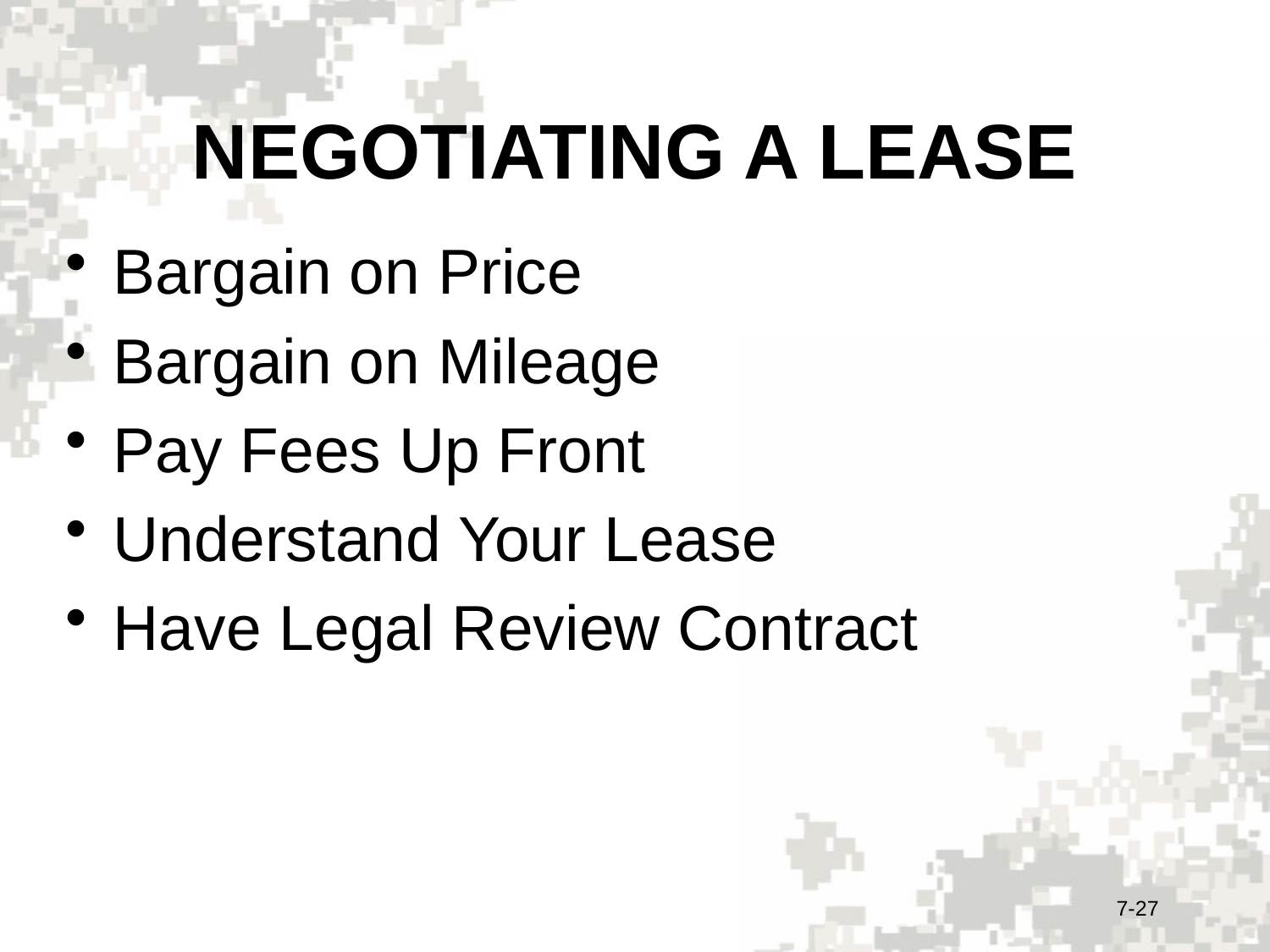

# NEGOTIATING A LEASE
Bargain on Price
Bargain on Mileage
Pay Fees Up Front
Understand Your Lease
Have Legal Review Contract

7-27